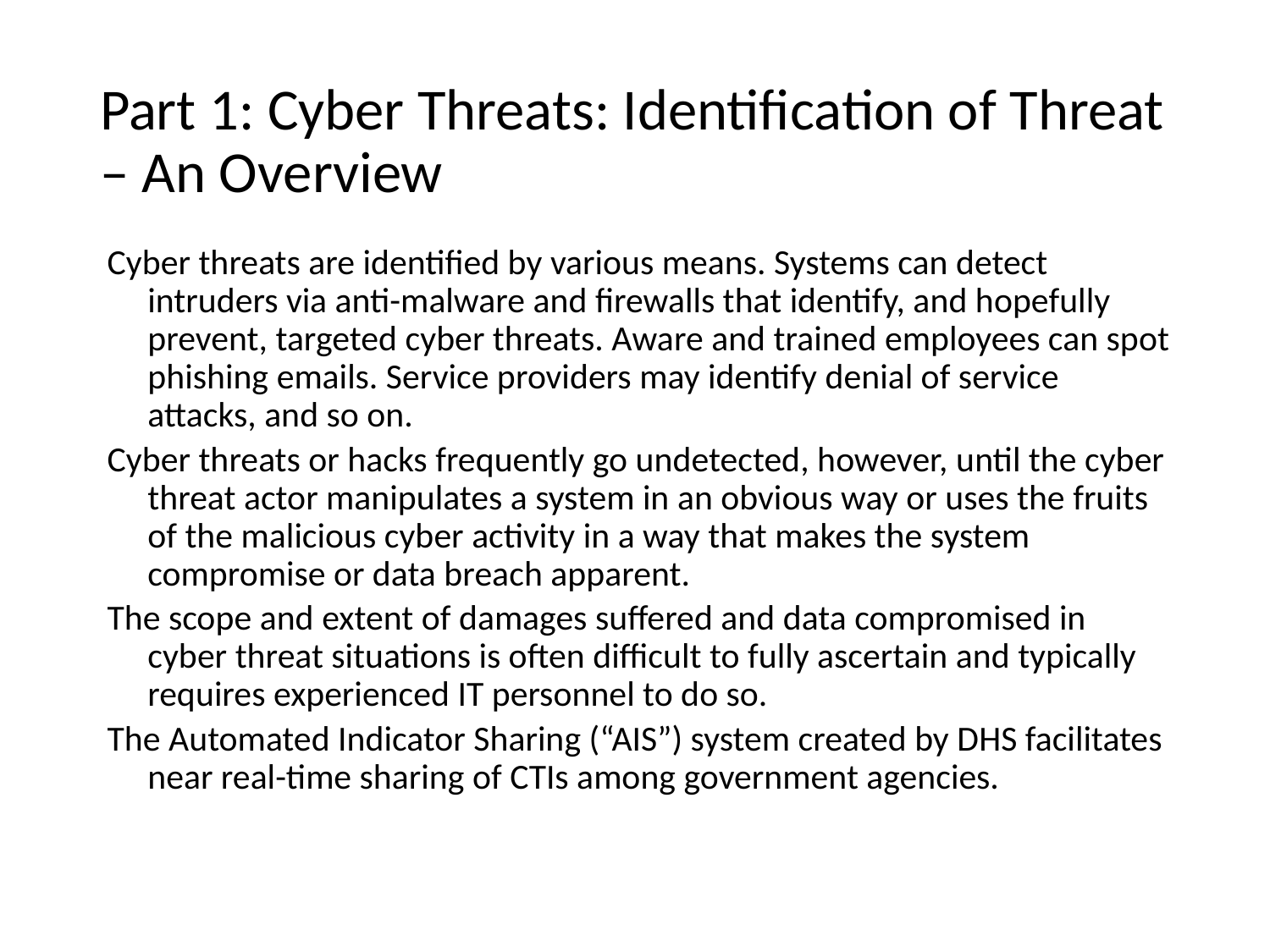

# Part 1: Cyber Threats: Identification of Threat – An Overview
Cyber threats are identified by various means. Systems can detect intruders via anti-malware and firewalls that identify, and hopefully prevent, targeted cyber threats. Aware and trained employees can spot phishing emails. Service providers may identify denial of service attacks, and so on.
Cyber threats or hacks frequently go undetected, however, until the cyber threat actor manipulates a system in an obvious way or uses the fruits of the malicious cyber activity in a way that makes the system compromise or data breach apparent.
The scope and extent of damages suffered and data compromised in cyber threat situations is often difficult to fully ascertain and typically requires experienced IT personnel to do so.
The Automated Indicator Sharing (“AIS”) system created by DHS facilitates near real-time sharing of CTIs among government agencies.